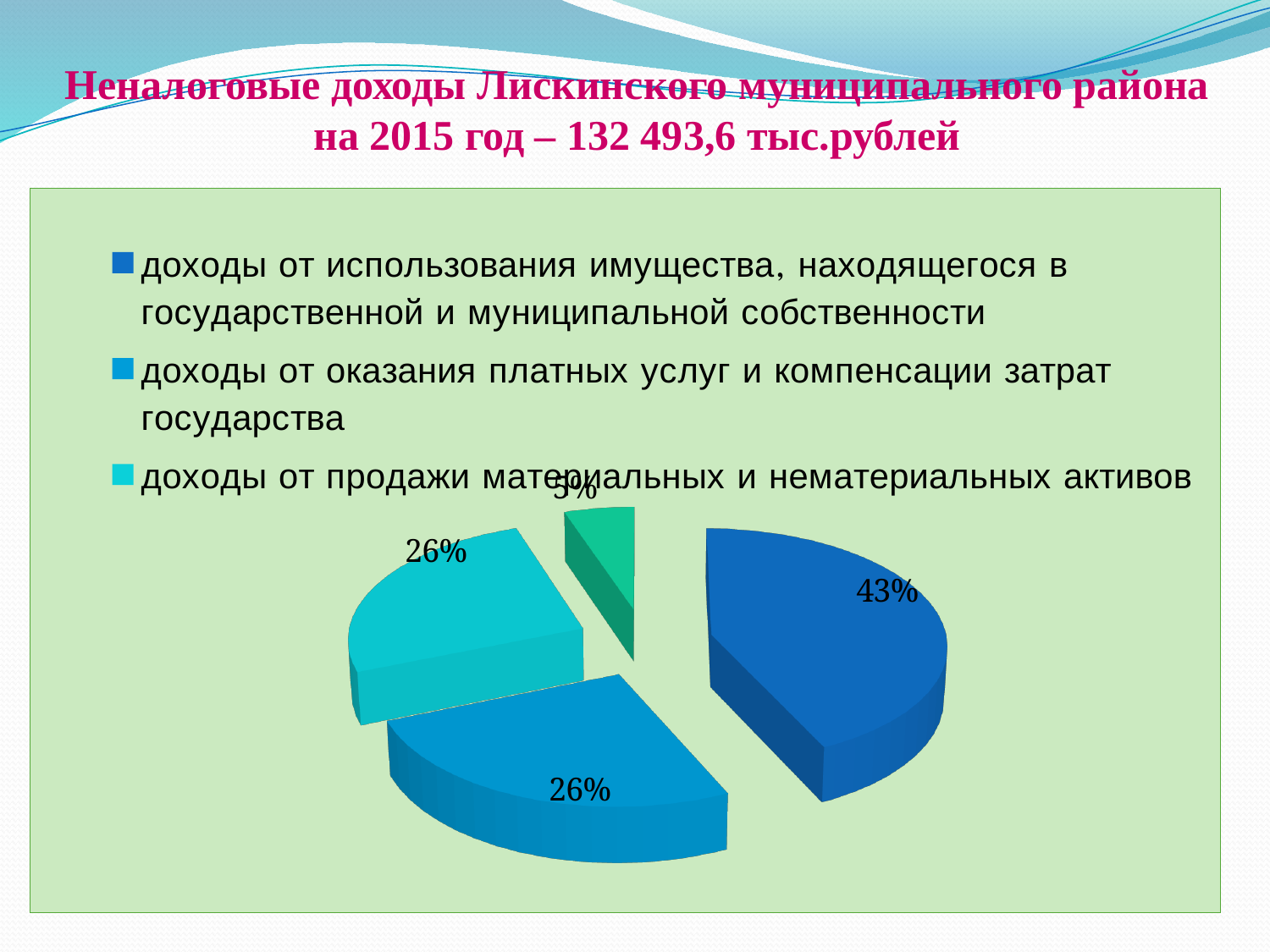

# Неналоговые доходы Лискинского муниципального района на 2015 год – 132 493,6 тыс.рублей

[unsupported chart]